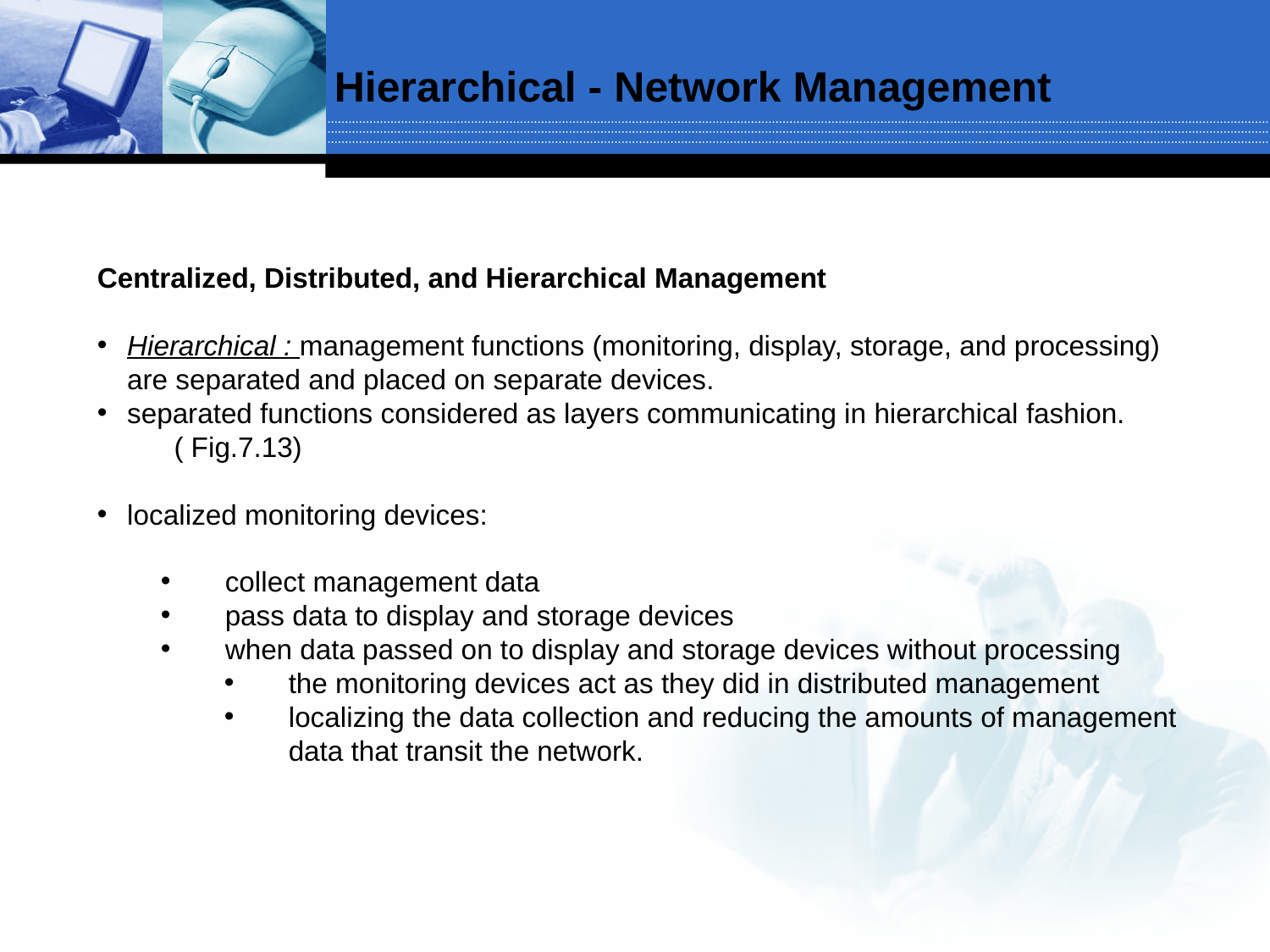

Hierarchical - Network Management
Centralized, Distributed, and Hierarchical Management

Hierarchical : management functions (monitoring, display, storage, and processing) are separated and placed on separate devices.
separated functions considered as layers communicating in hierarchical fashion.               ( Fig.7.13)

localized monitoring devices:

collect management data
pass data to display and storage devices
when data passed on to display and storage devices without processing
the monitoring devices act as they did in distributed management
localizing the data collection and reducing the amounts of management data that transit the network.